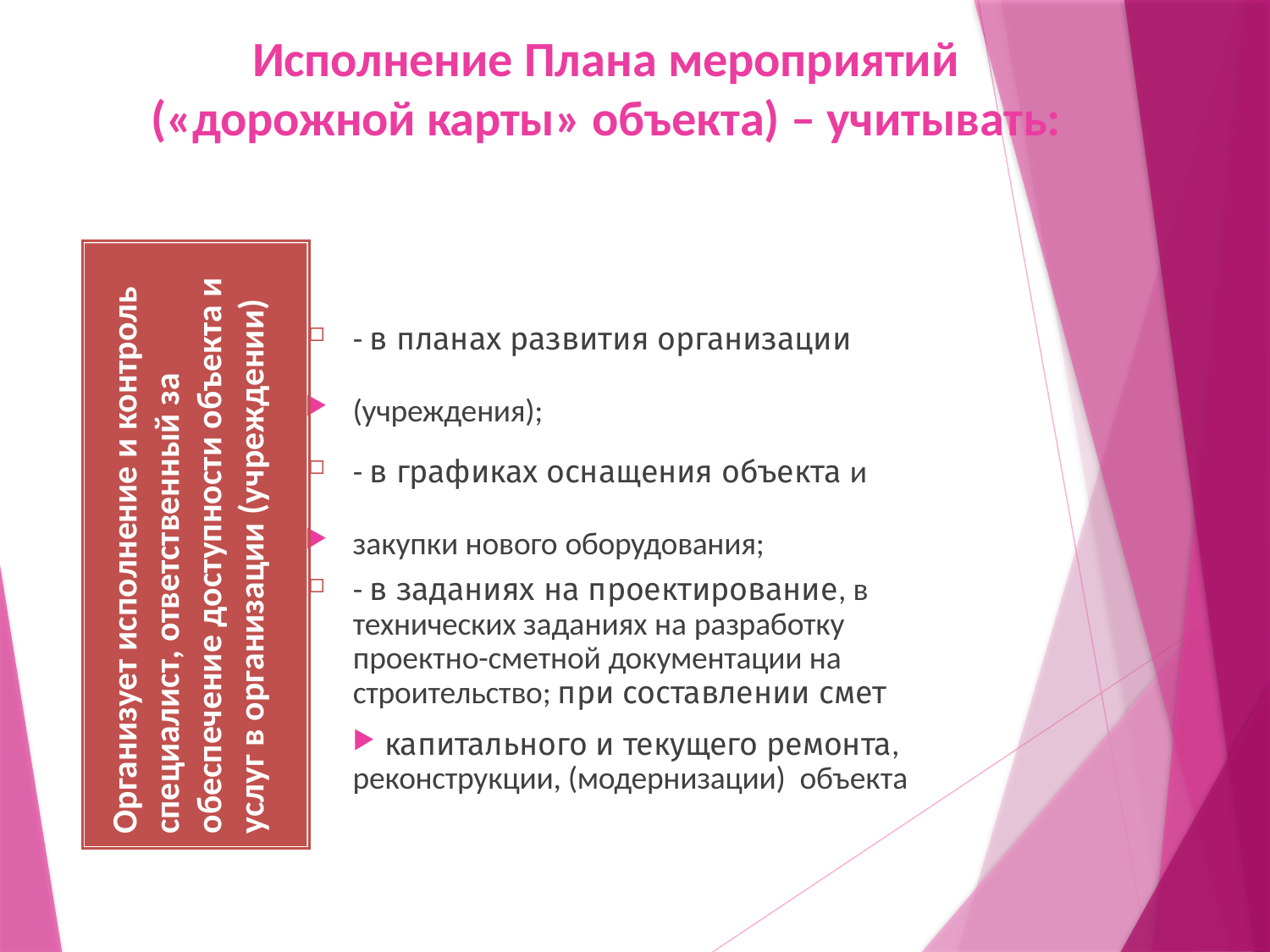

# Исполнение Плана мероприятий
(«дорожной карты» объекта) – учитывать:

Организует исполнение и контроль
специалист, ответственный за
обеспечение доступности объекта и услуг в организации (учреждении)
- в планах развития организации
(учреждения);
- в графиках оснащения объекта и
закупки нового оборудования;
- в заданиях на проектирование, в  технических заданиях на разработку  проектно-сметной документации на  строительство; при составлении смет
 капитального и текущего ремонта,  реконструкции, (модернизации)  объекта